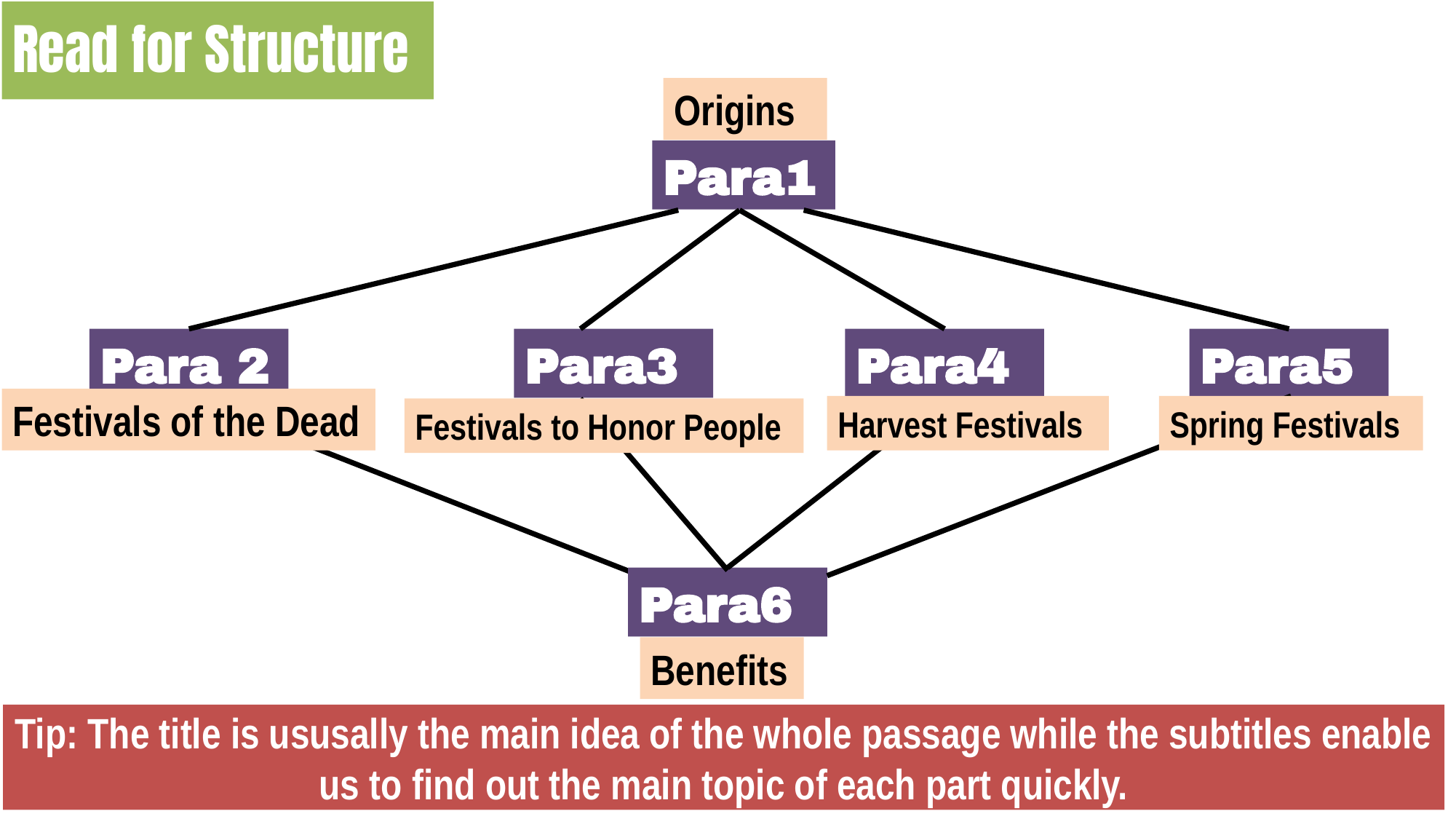

Read for Structure
Origins
Para1
Para 2
Para3
Para4
Para5
Festivals of the Dead
Harvest Festivals
Spring Festivals
Festivals to Honor People
Para6
Benefits
Tip: The title is ususally the main idea of the whole passage while the subtitles enable us to find out the main topic of each part quickly.